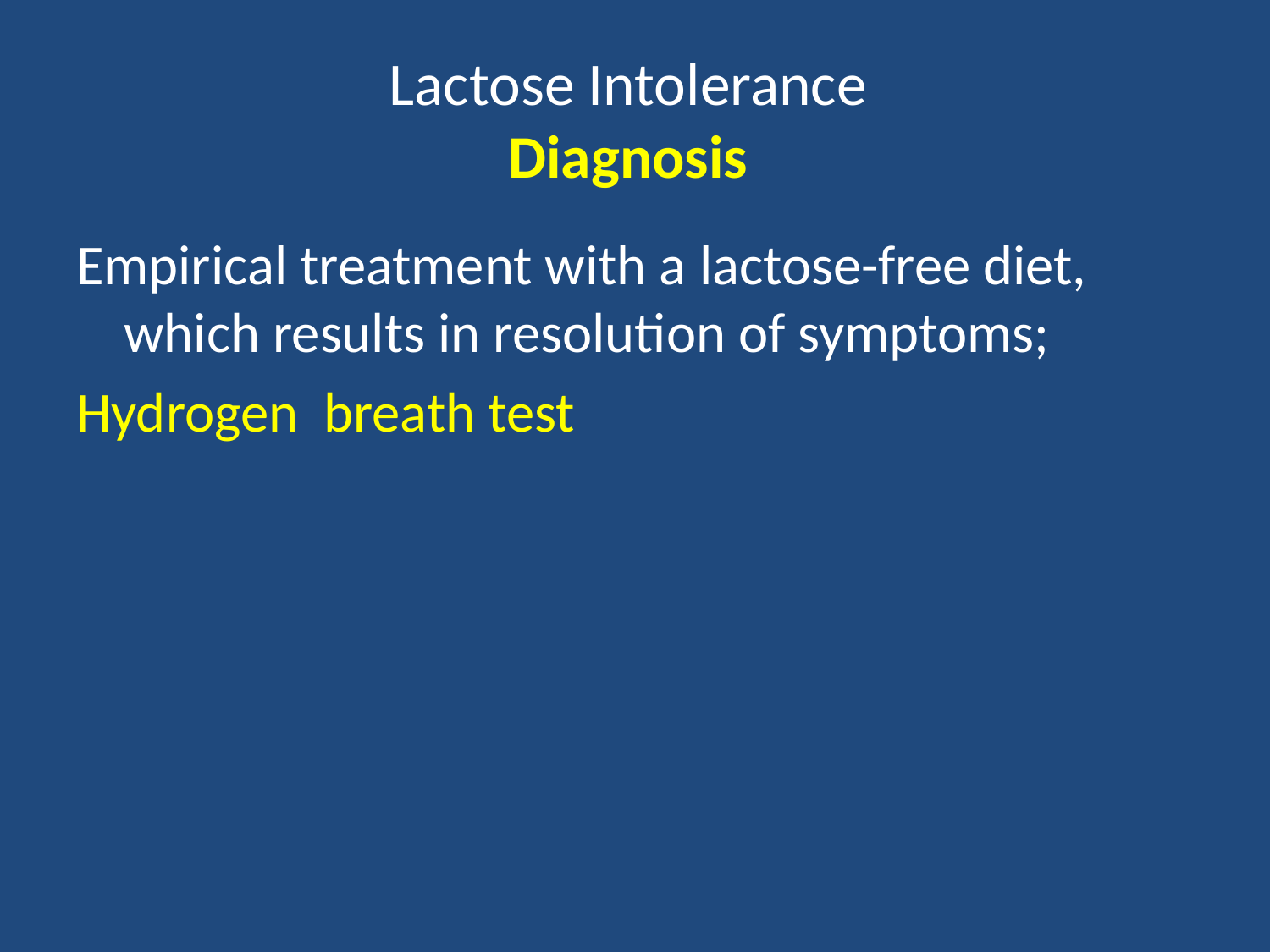

# Lactose Intolerance Diagnosis
Empirical treatment with a lactose-free diet, which results in resolution of symptoms;
Hydrogen  breath test